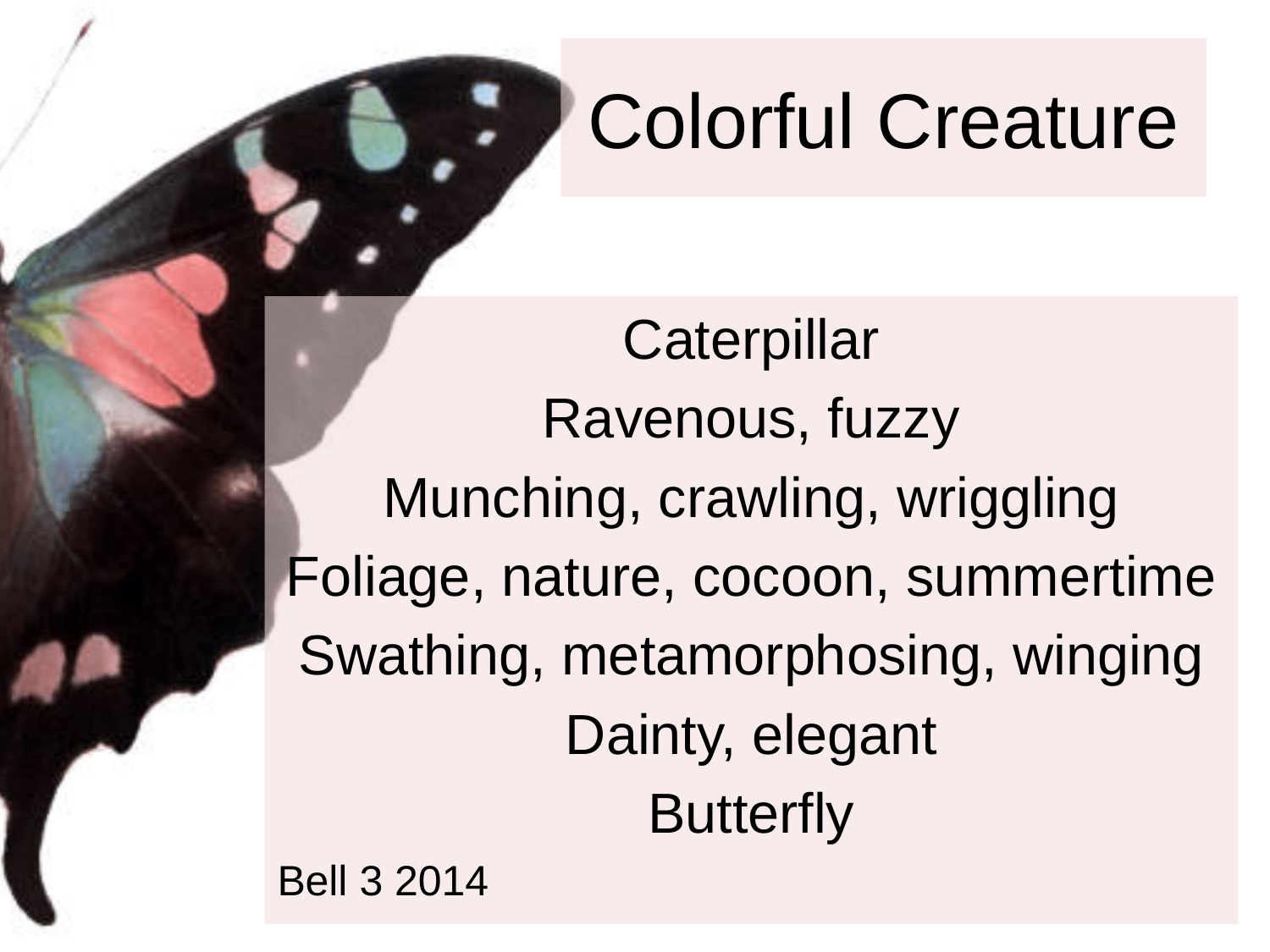

# Colorful Creature
Caterpillar
Ravenous, fuzzy
Munching, crawling, wriggling
Foliage, nature, cocoon, summertime
Swathing, metamorphosing, winging
Dainty, elegant
Butterfly
Bell 3 2014